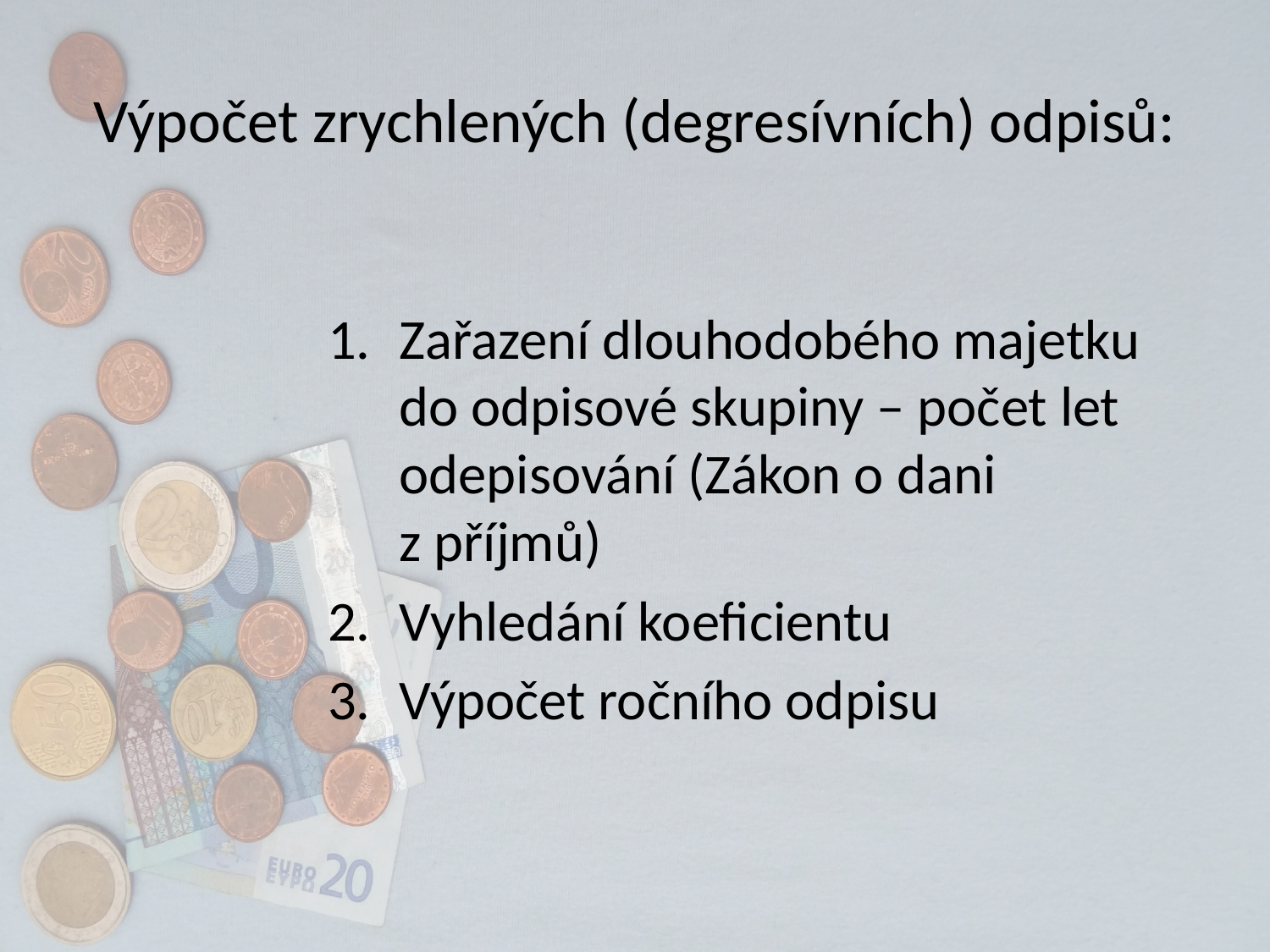

# Výpočet zrychlených (degresívních) odpisů:
Zařazení dlouhodobého majetku do odpisové skupiny – počet let odepisování (Zákon o dani              z příjmů)
Vyhledání koeficientu
Výpočet ročního odpisu